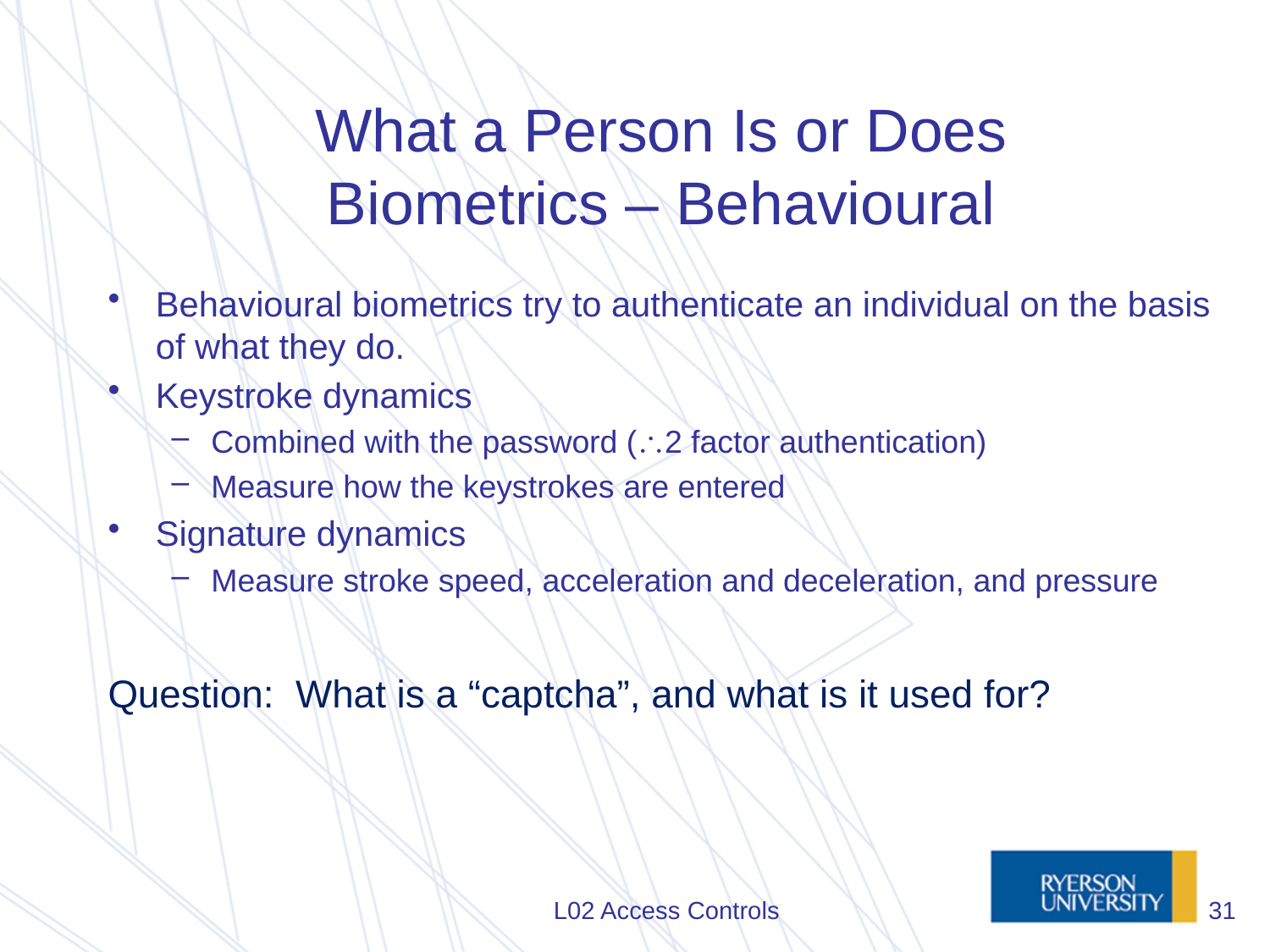

# What a Person Is or Does Biometrics – Behavioural
Behavioural biometrics try to authenticate an individual on the basis of what they do.
Keystroke dynamics
Combined with the password (∴2 factor authentication)
Measure how the keystrokes are entered
Signature dynamics
Measure stroke speed, acceleration and deceleration, and pressure

Question:  What is a “captcha”, and what is it used for?

L02 Access Controls
31